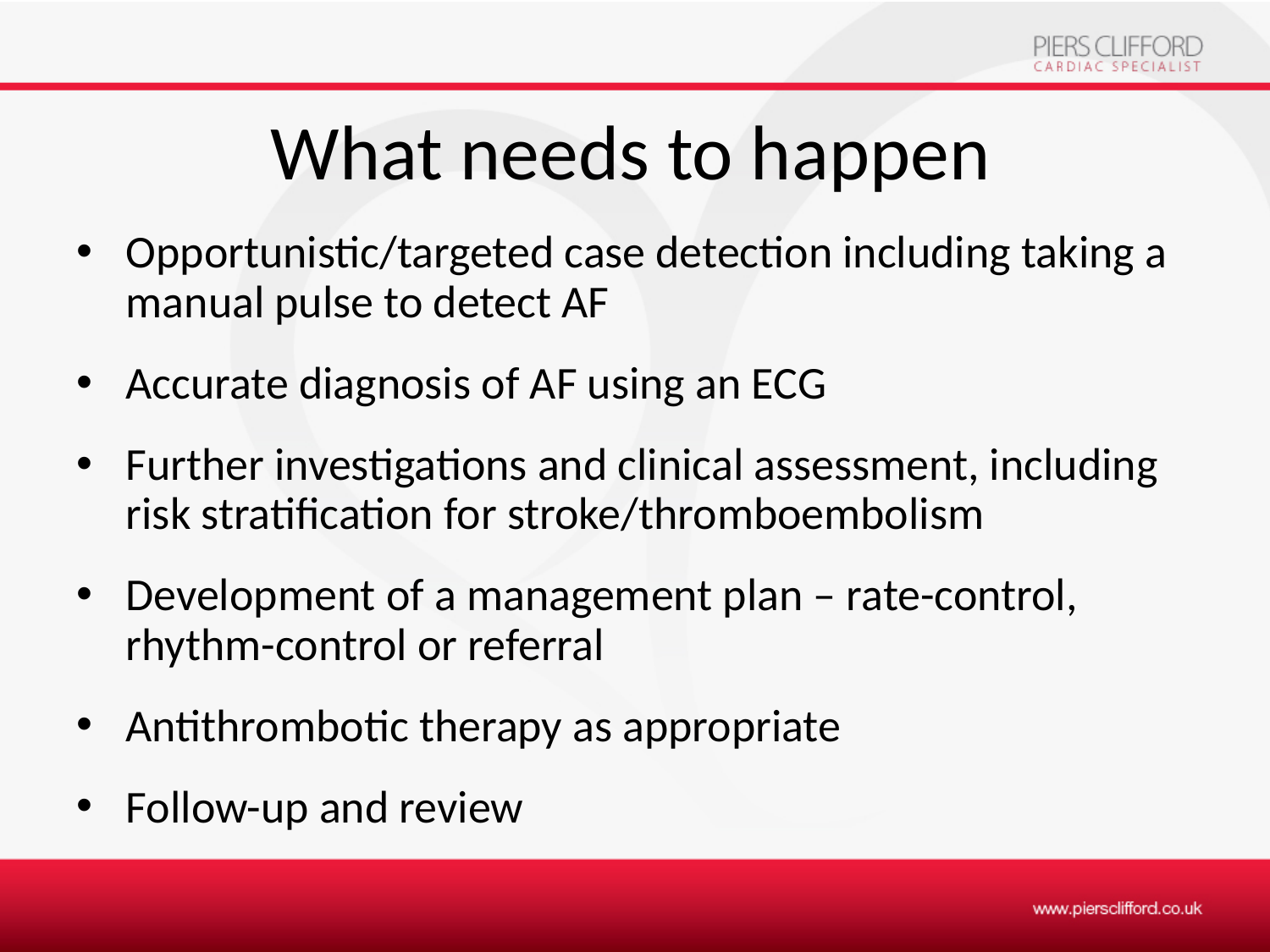

# What needs to happen
Opportunistic/targeted case detection including taking a manual pulse to detect AF
Accurate diagnosis of AF using an ECG
Further investigations and clinical assessment, including risk stratification for stroke/thromboembolism
Development of a management plan – rate-control, rhythm-control or referral
Antithrombotic therapy as appropriate
Follow-up and review